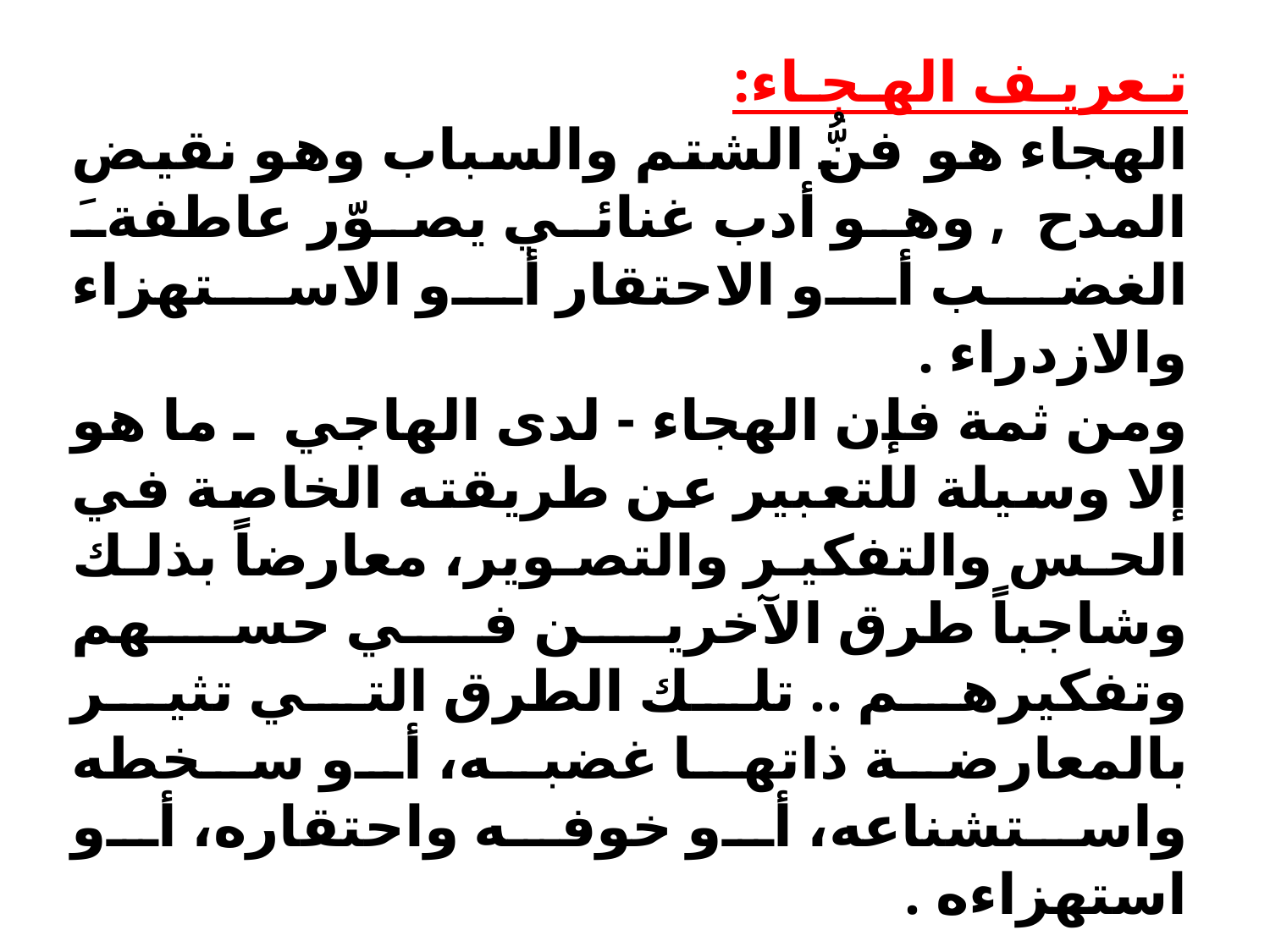

تـعريـف الهـجـاء:
الهجاء هو فنُّ الشتم والسباب وهو نقيض المدح  , وهو أدب غنائي يصوّر عاطفةَ الغضب أو الاحتقار أو الاستهزاء والازدراء .
ومن ثمة فإن الهجاء - لدى الهاجي  ـ ما هو إلا وسيلة للتعبير عن طريقته الخاصة في الحس والتفكير والتصوير، معارضاً بذلك وشاجباً طرق الآخرين في حسهم وتفكيرهم .. تلك الطرق التي تثير بالمعارضة ذاتها غضبه، أو سخطه واستشناعه، أو خوفه واحتقاره، أو استهزاءه .